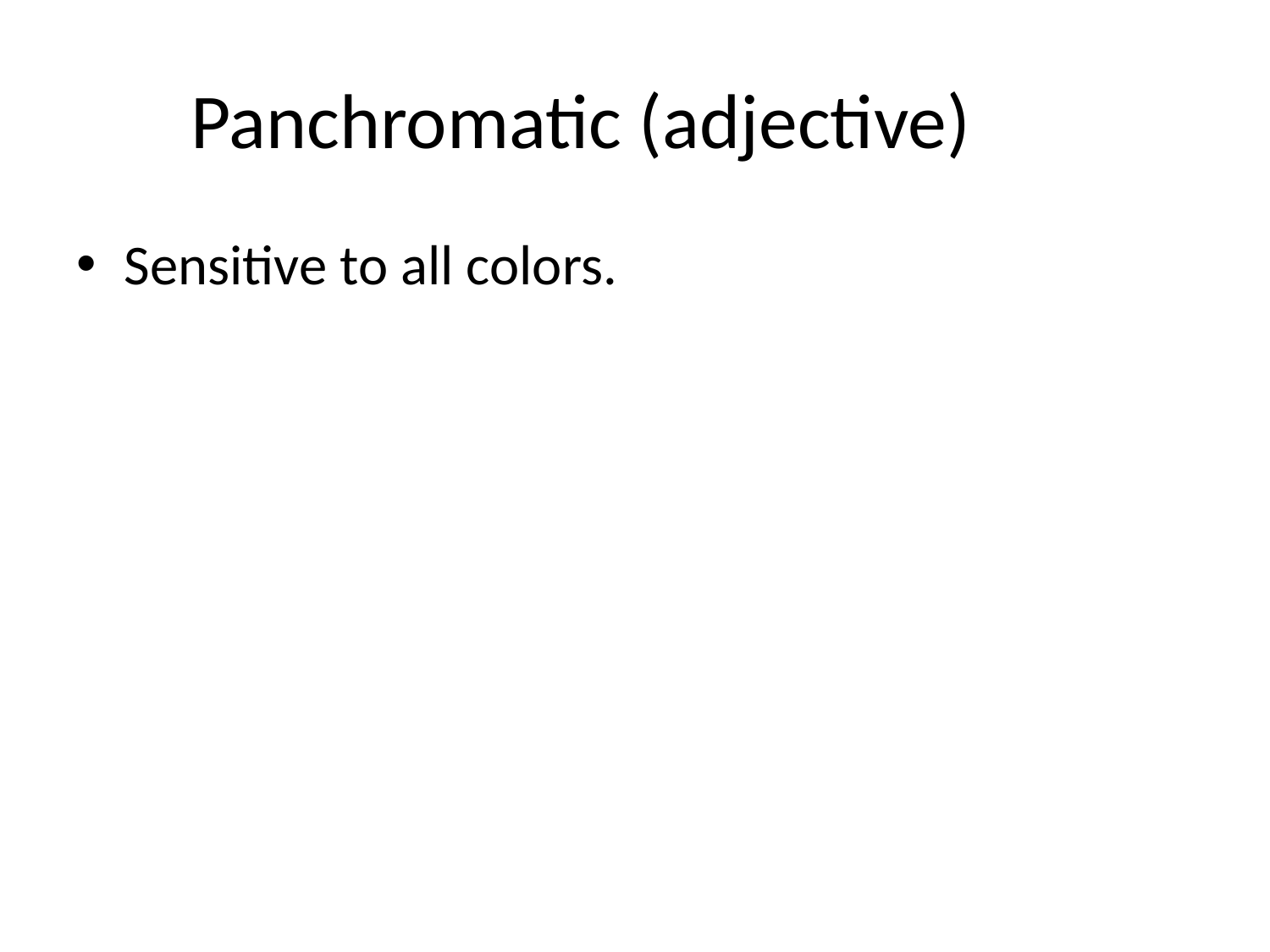

# Panchromatic (adjective)
Sensitive to all colors.